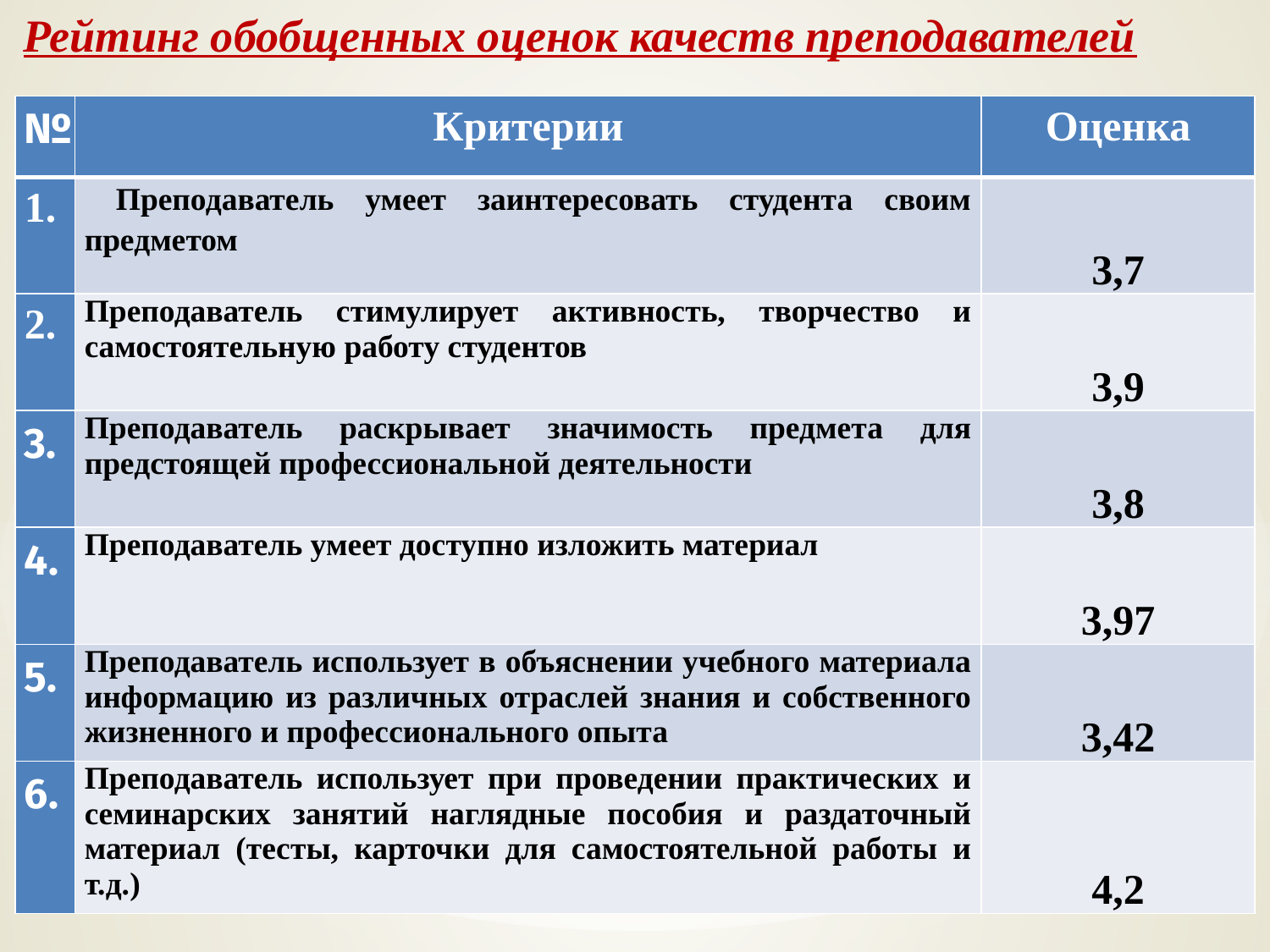

Рейтинг обобщенных оценок качеств преподавателей
| № | Критерии | Оценка |
| --- | --- | --- |
| 1. | Преподаватель умеет заинтересовать студента своим предметом | 3,7 |
| 2. | Преподаватель стимулирует активность, творчество и самостоятельную работу студентов | 3,9 |
| 3. | Преподаватель раскрывает значимость предмета для предстоящей профессиональной деятельности | 3,8 |
| 4. | Преподаватель умеет доступно изложить материал | 3,97 |
| 5. | Преподаватель использует в объяснении учебного материала информацию из различных отраслей знания и собственного жизненного и профессионального опыта | 3,42 |
| 6. | Преподаватель использует при проведении практических и семинарских занятий наглядные пособия и раздаточный материал (тесты, карточки для самостоятельной работы и т.д.) | 4,2 |